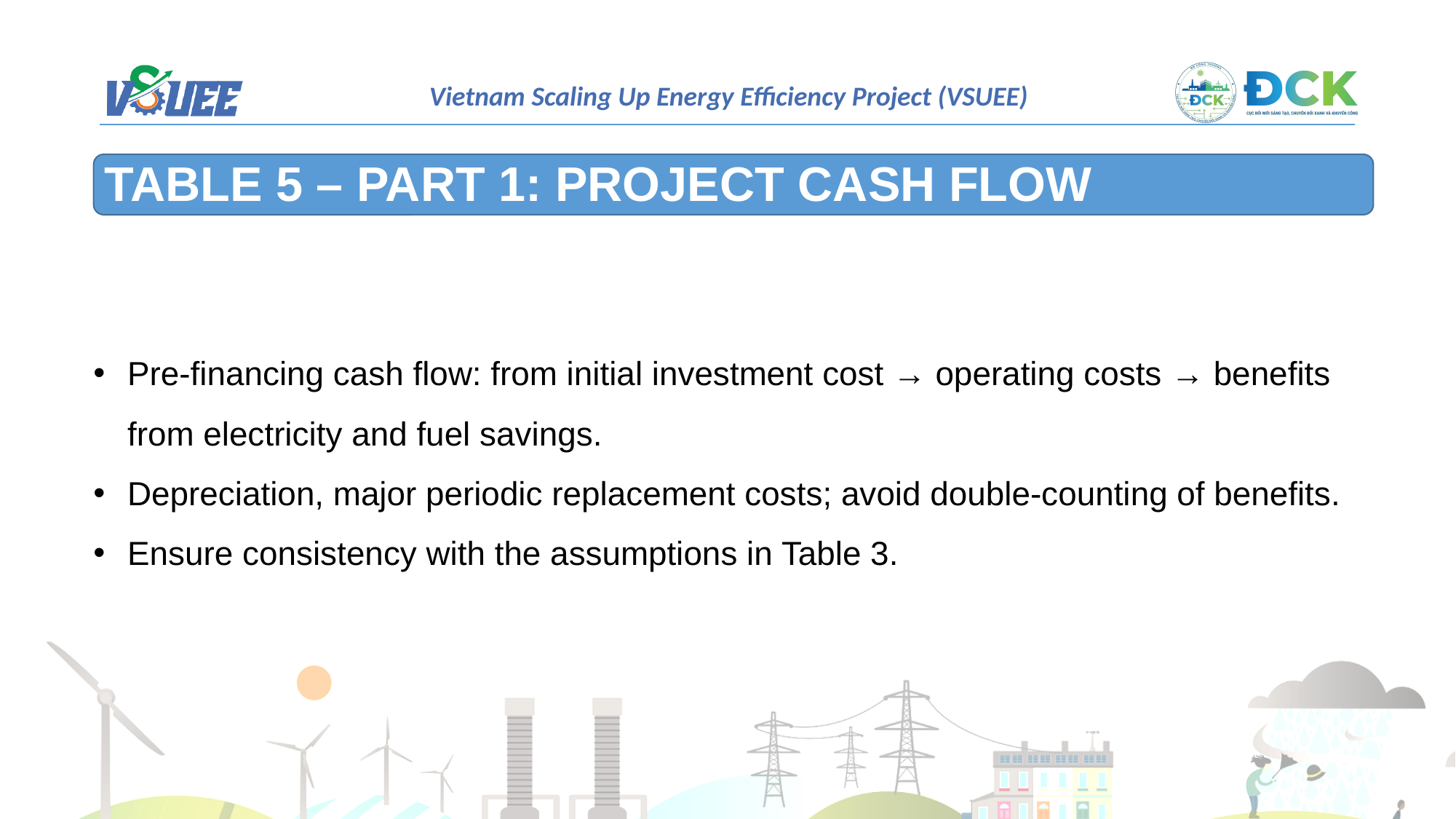

TABLE 5 – PART 1: PROJECT CASH FLOW
Pre-financing cash flow: from initial investment cost → operating costs → benefits from electricity and fuel savings.
Depreciation, major periodic replacement costs; avoid double-counting of benefits.
Ensure consistency with the assumptions in Table 3.